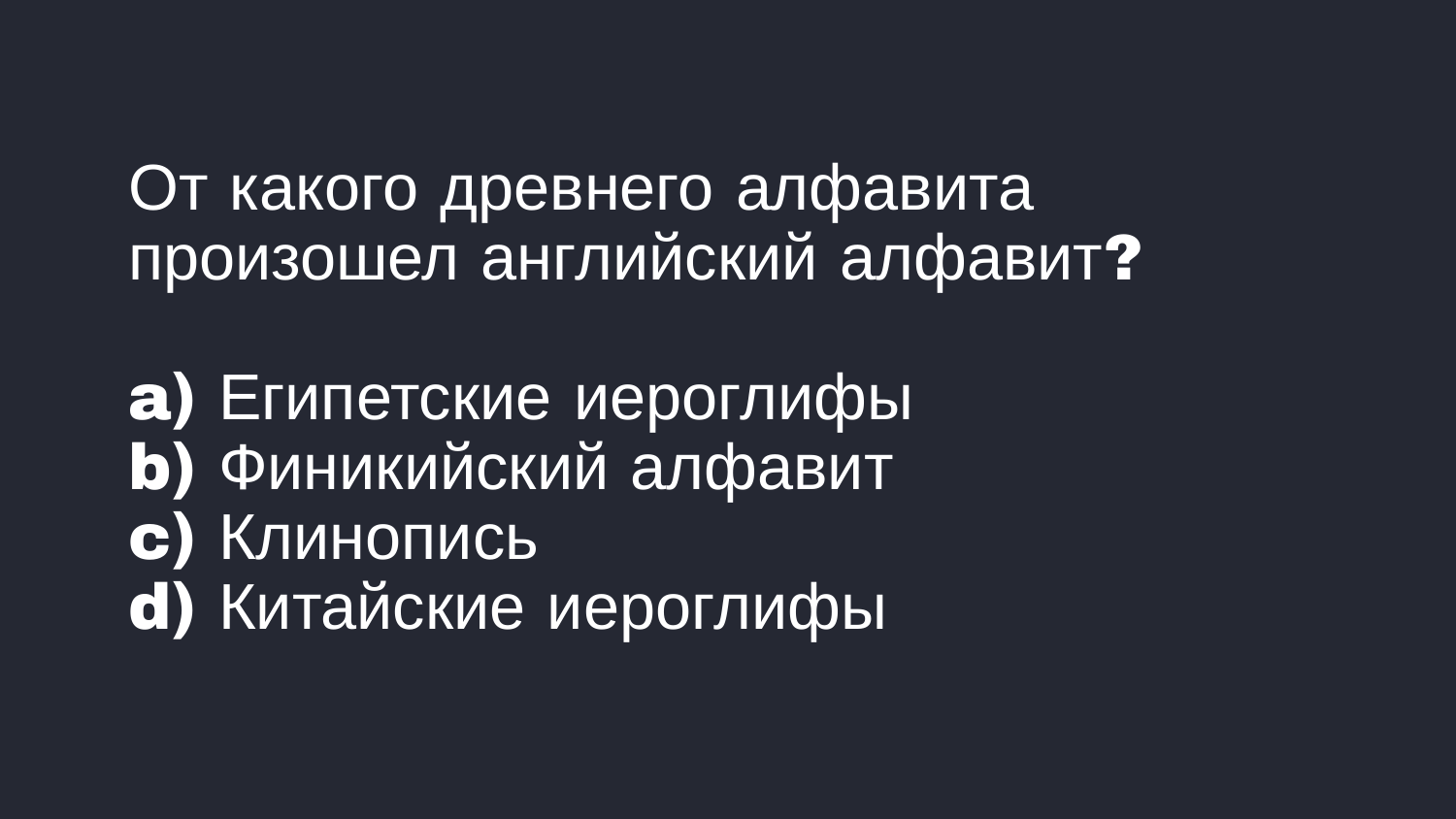

# От какого древнего алфавита произошел английский алфавит? a) Египетские иероглифы b) Финикийский алфавит c) Клинопись d) Китайские иероглифы